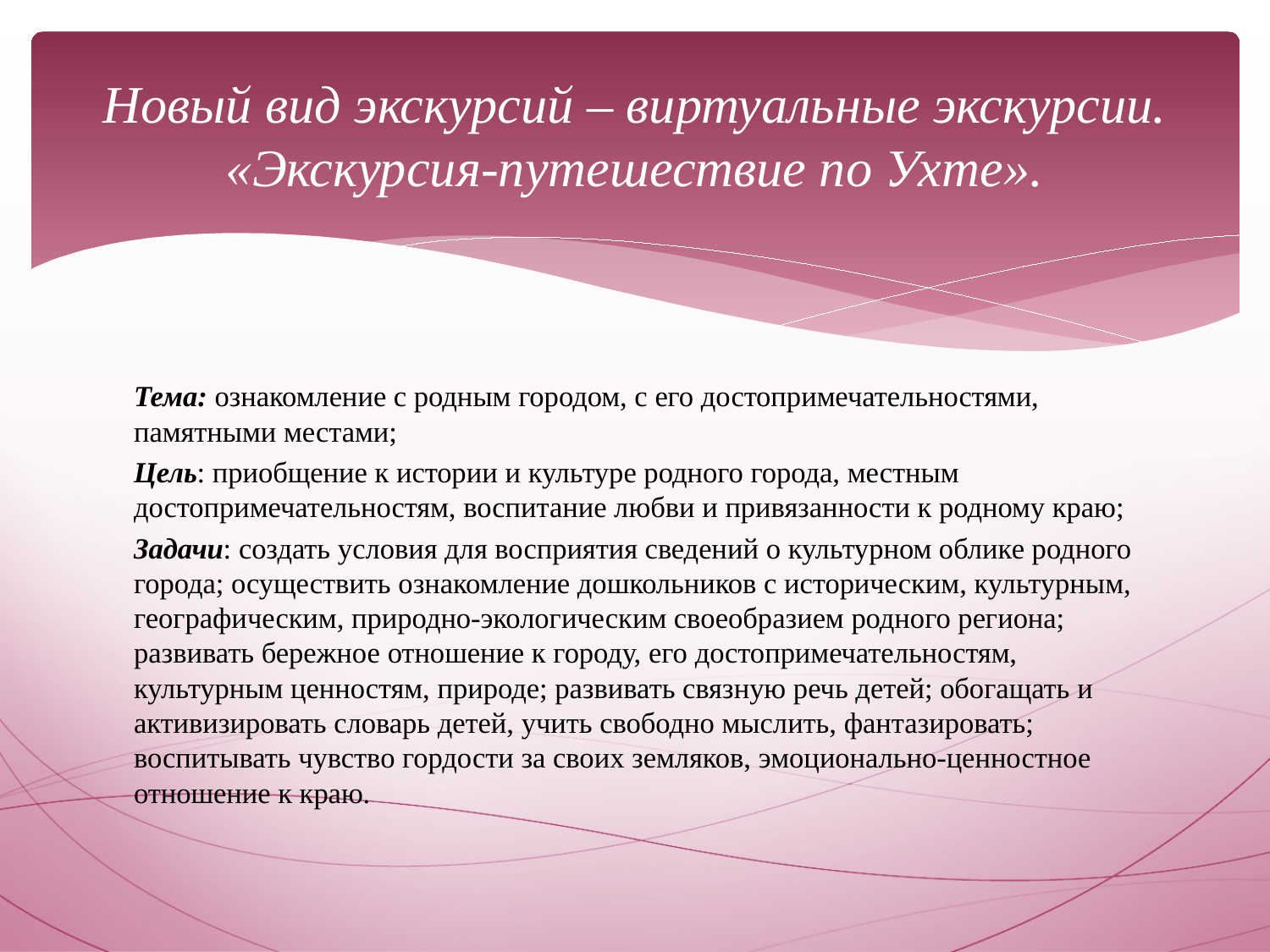

# Новый вид экскурсий – виртуальные экскурсии. «Экскурсия-путешествие по Ухте».
Тема: ознакомление с родным городом, с его достопримечательностями, памятными местами;
Цель: приобщение к истории и культуре родного города, местным достопримечательностям, воспитание любви и привязанности к родному краю;
Задачи: создать условия для восприятия сведений о культурном облике родного города; осуществить ознакомление дошкольников с историческим, культурным, географическим, природно-экологическим своеобразием родного региона; развивать бережное отношение к городу, его достопримечательностям, культурным ценностям, природе; развивать связную речь детей; обогащать и активизировать словарь детей, учить свободно мыслить, фантазировать; воспитывать чувство гордости за своих земляков, эмоционально-ценностное отношение к краю.